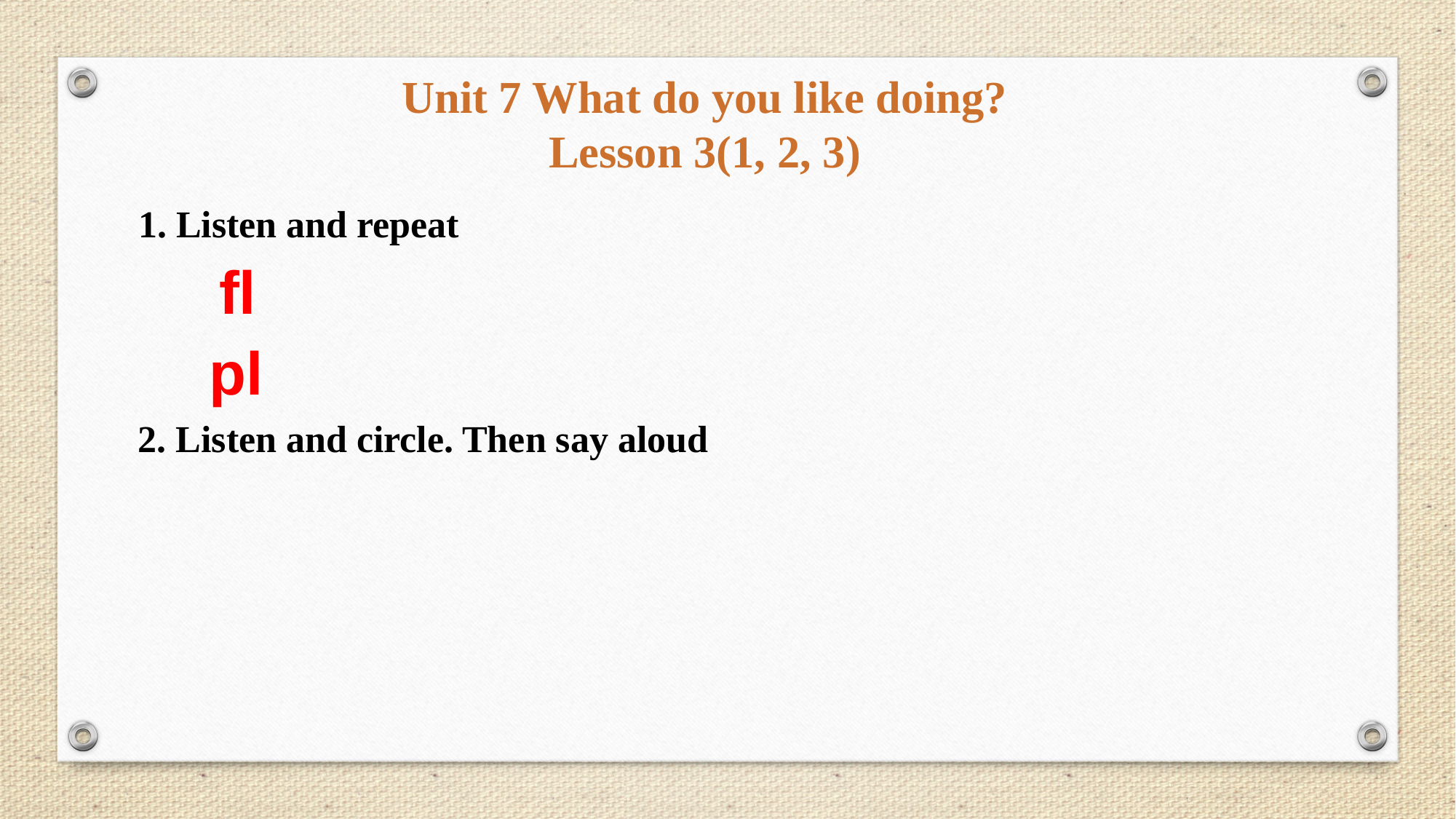

Unit 7 What do you like doing?
Lesson 3(1, 2, 3)
 1. Listen and repeat
fl
pl
 2. Listen and circle. Then say aloud